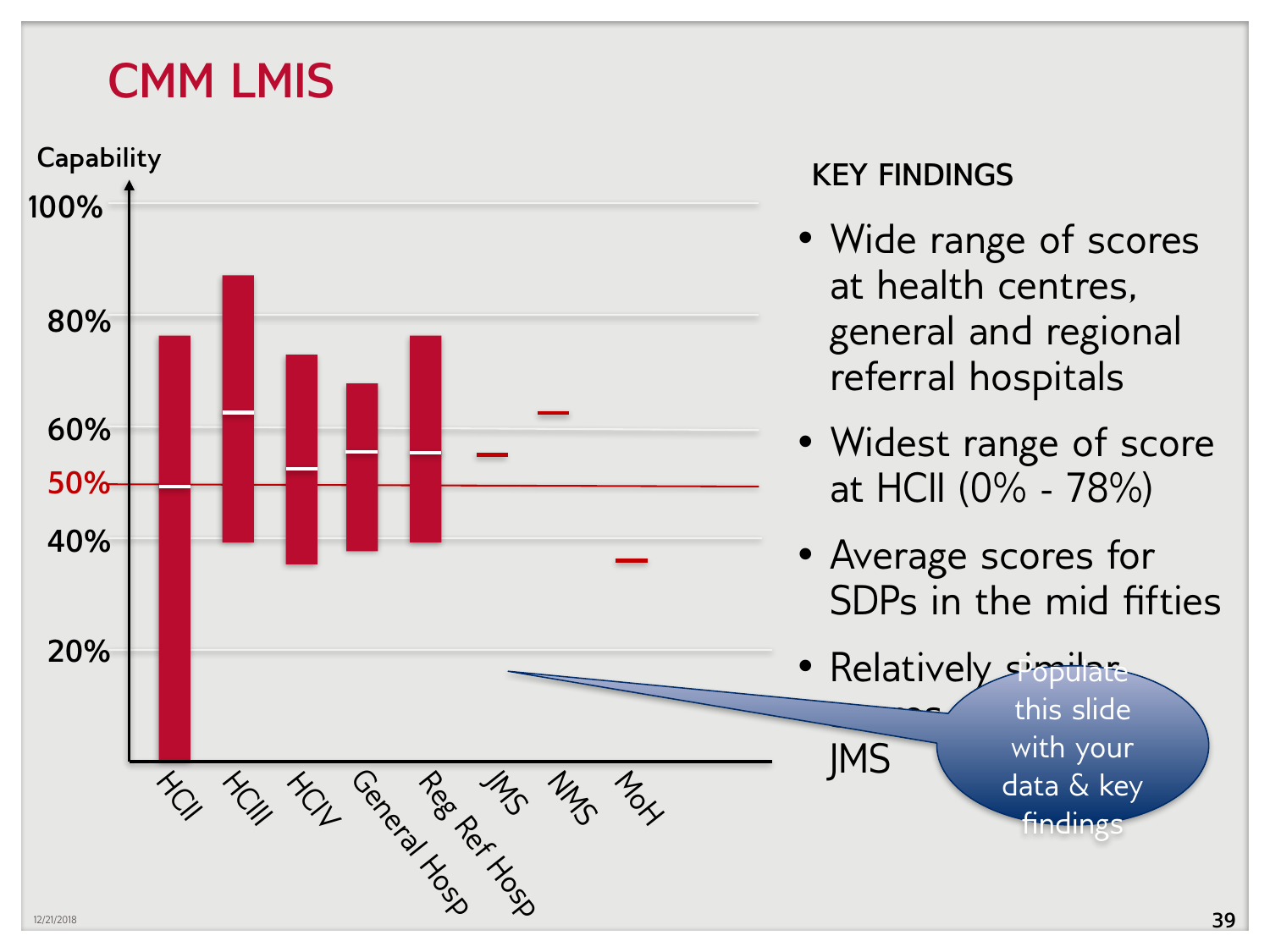

# CMM LMIS
Capability
KEY FINDINGS
100%
Wide range of scores at health centres, general and regional referral hospitals
Widest range of score at HCII (0% - 78%)
Average scores for SDPs in the mid fifties
Relatively similar scores for NMS and JMS

80%

60%
50%
40%
20%
Populate this slide with your data & key findings
HCII
HCIV
HCIII
JMS
NMS
MoH
General Hosp
Reg Ref Hosp
12/21/2018
39